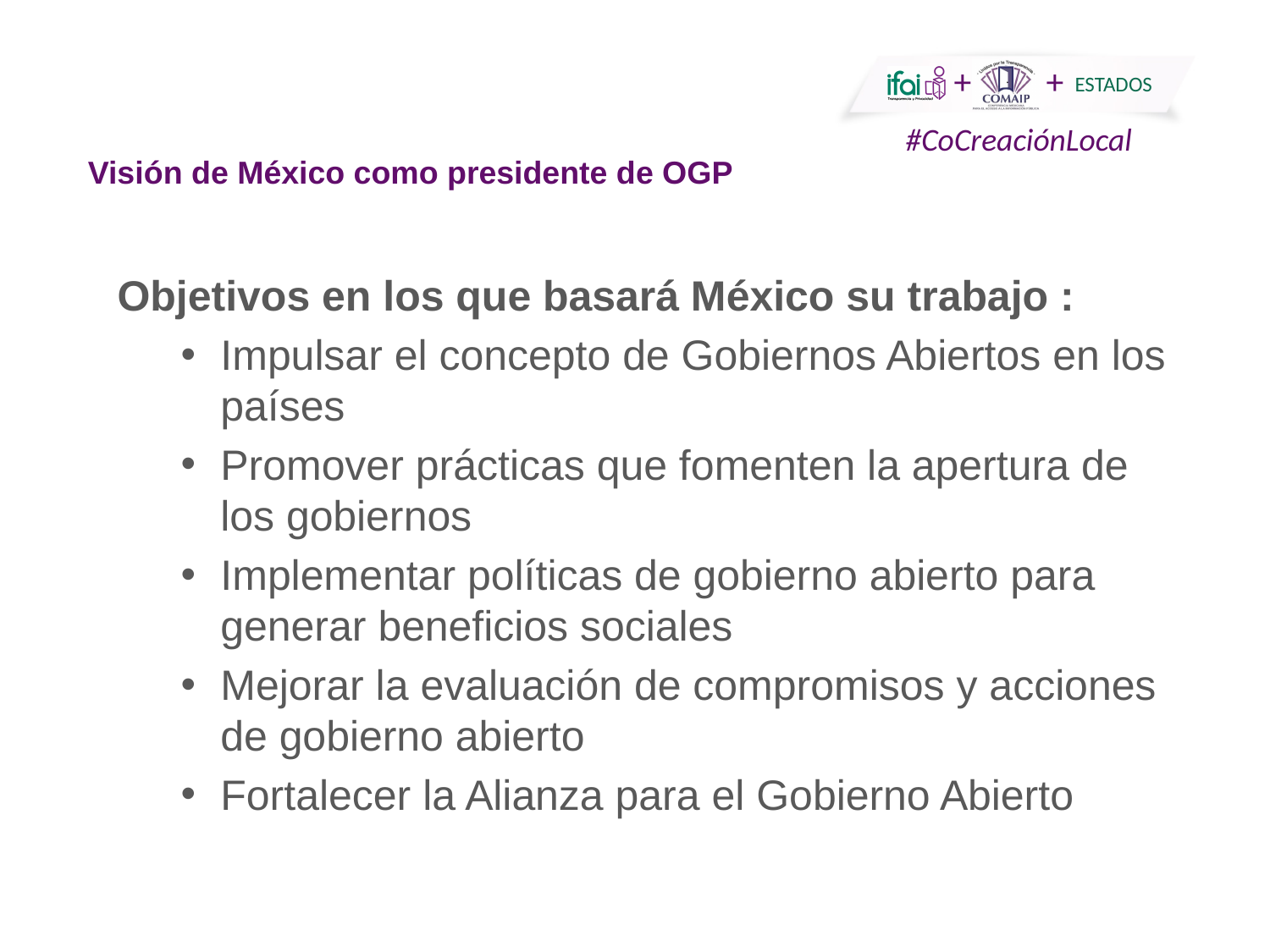

Visión de México como presidente de OGP
Objetivos en los que basará México su trabajo :
Impulsar el concepto de Gobiernos Abiertos en los países
Promover prácticas que fomenten la apertura de los gobiernos
Implementar políticas de gobierno abierto para generar beneficios sociales
Mejorar la evaluación de compromisos y acciones de gobierno abierto
Fortalecer la Alianza para el Gobierno Abierto